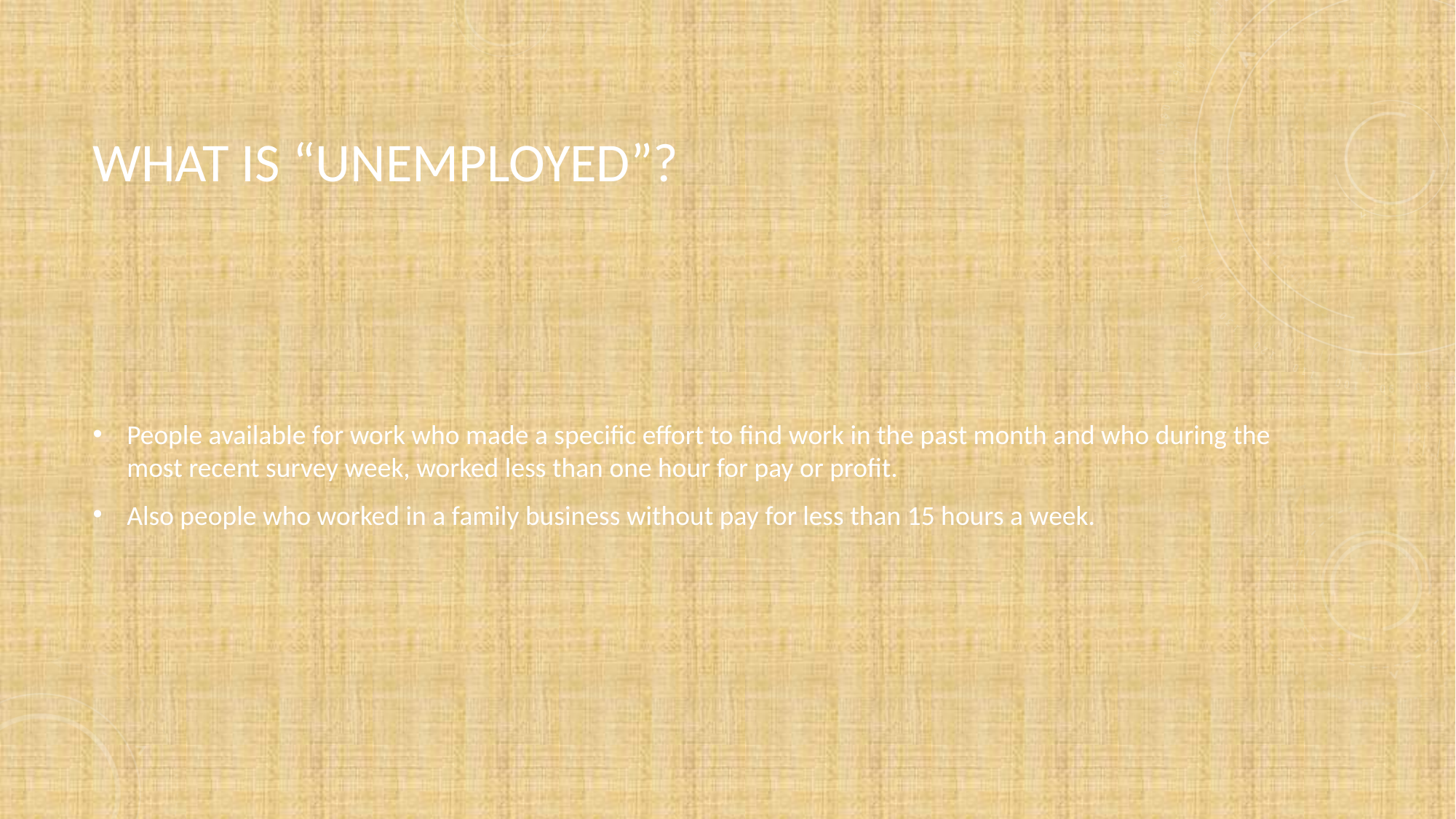

# What is “unemployed”?
People available for work who made a specific effort to find work in the past month and who during the most recent survey week, worked less than one hour for pay or profit.
Also people who worked in a family business without pay for less than 15 hours a week.